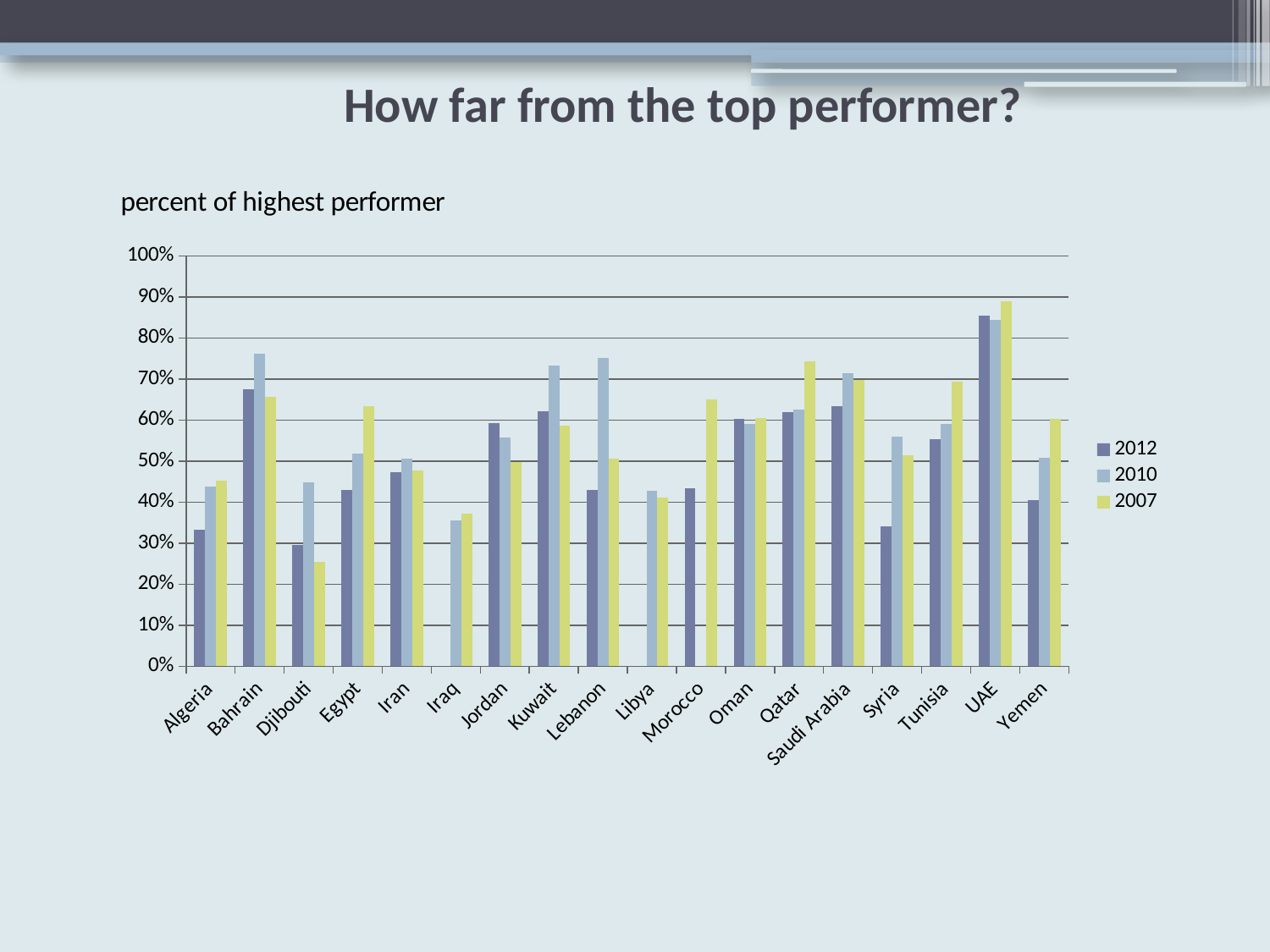

How far from the top performer?

### Chart: percent of highest performer

| Category | 2012 | 2010 | 2007 |
|---|---|---|---|
| Algeria | 0.33331298881638927 | 0.4367939764645444 | 0.45263232317480284 |
| Bahrain | 0.6746202661862977 | 0.761880267784039 | 0.6569078188618449 |
| Djibouti | 0.29549993756191134 | 0.4477728009760954 | 0.25524079655436843 |
| Egypt | 0.42968377385171164 | 0.5184263674163978 | 0.6330983331376508 |
| Iran | 0.47318496477206434 | 0.5053813674966688 | 0.4764830781623852 |
| Iraq | None | 0.3549438905745798 | 0.370840162223396 |
| Jordan | 0.592388911914796 | 0.5579537317985519 | 0.49799332205733354 |
| Kuwait | 0.6222301301955447 | 0.7324770023599674 | 0.5853283609736091 |
| Lebanon | 0.42921516897398165 | 0.7508462168280114 | 0.5055158449977654 |
| Libya | None | 0.4278183949011864 | 0.41037387713212525 |
| Morocco | 0.43365452984289515 | None | 0.6500180912933692 |
| Oman | 0.6028248915079688 | 0.5906195315384739 | 0.6038400249791014 |
| Qatar | 0.6194729884827049 | 0.6261651334906645 | 0.7426573502637553 |
| Saudi Arabia | 0.6328555266050524 | 0.7130536691871759 | 0.6967272194465888 |
| Syria | 0.34141478835275546 | 0.5587323604488754 | 0.5131020313755175 |
| Tunisia | 0.5530515285754914 | 0.5893429016359228 | 0.6937702287372917 |
| UAE | 0.8549509999330077 | 0.8445600346770699 | 0.8888695516974303 |
| Yemen | 0.40432292894307165 | 0.5083786864454398 | 0.6032718527947769 |